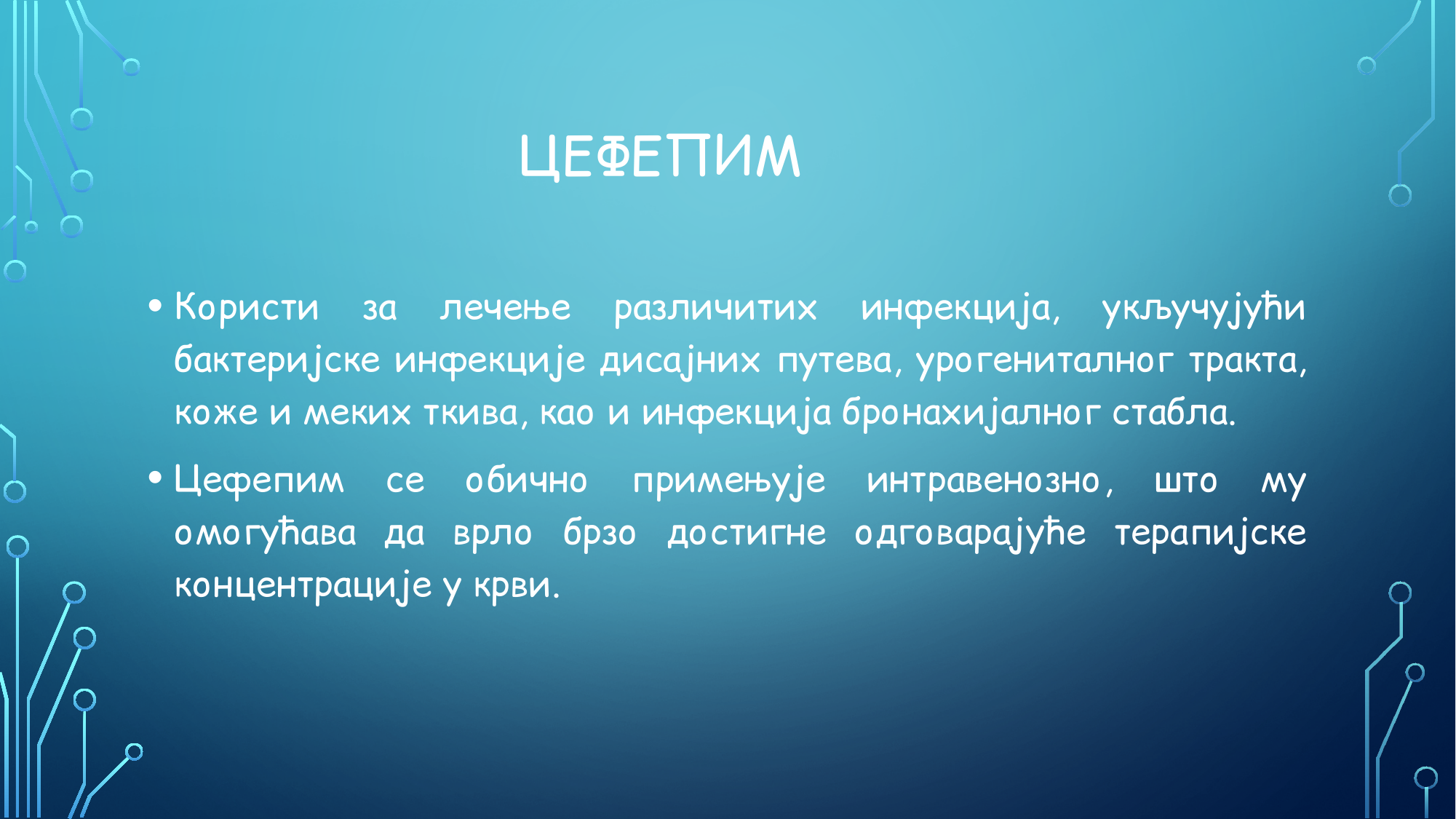

# Цефепим
Користи за лечење различитих инфекција, укључујући бактеријске инфекције дисајних путева, урогениталног тракта, коже и меких ткива, као и инфекција бронахијалног стабла.
Цефепим се обично примењује интравенозно, што му омогућава да врло брзо достигне одговарајуће терапијске концентрације у крви.